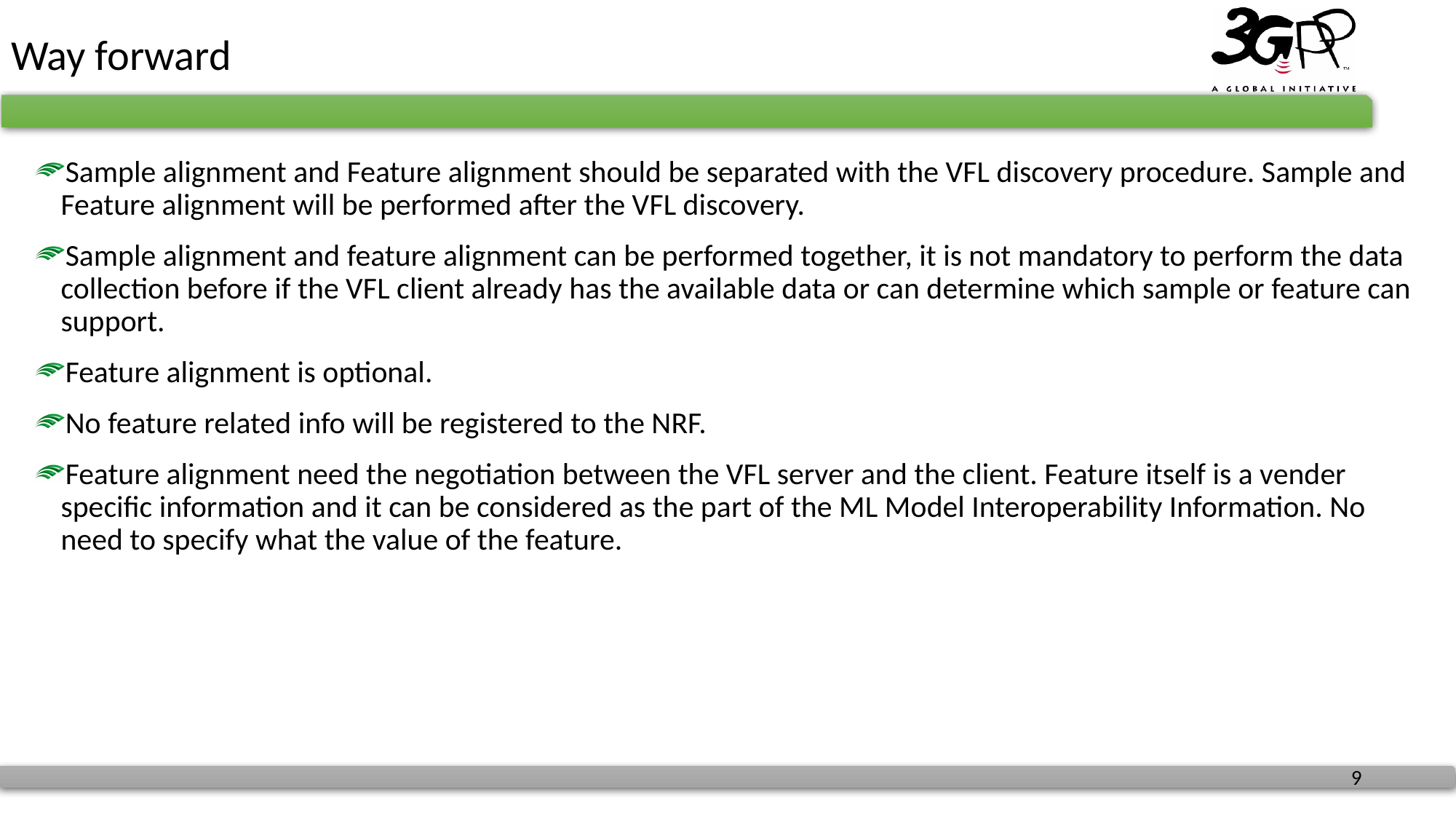

# Way forward
Sample alignment and Feature alignment should be separated with the VFL discovery procedure. Sample and Feature alignment will be performed after the VFL discovery.
Sample alignment and feature alignment can be performed together, it is not mandatory to perform the data collection before if the VFL client already has the available data or can determine which sample or feature can support.
Feature alignment is optional.
No feature related info will be registered to the NRF.
Feature alignment need the negotiation between the VFL server and the client. Feature itself is a vender specific information and it can be considered as the part of the ML Model Interoperability Information. No need to specify what the value of the feature.